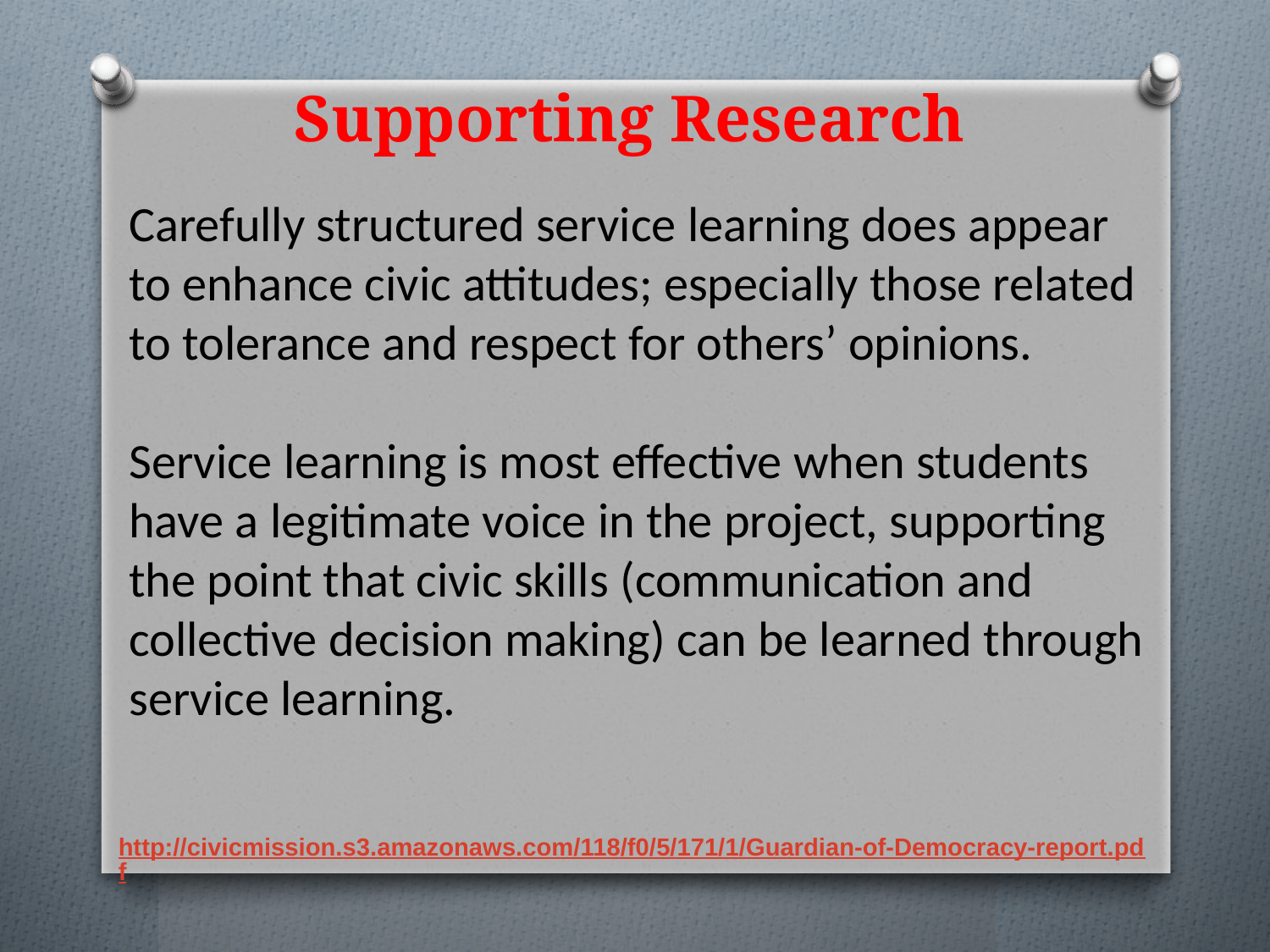

Supporting Research
Carefully structured service learning does appear to enhance civic attitudes; especially those related to tolerance and respect for others’ opinions.

Service learning is most effective when students have a legitimate voice in the project, supporting the point that civic skills (communication and collective decision making) can be learned through service learning.

http://civicmission.s3.amazonaws.com/118/f0/5/171/1/Guardian-of-Democracy-report.pdf